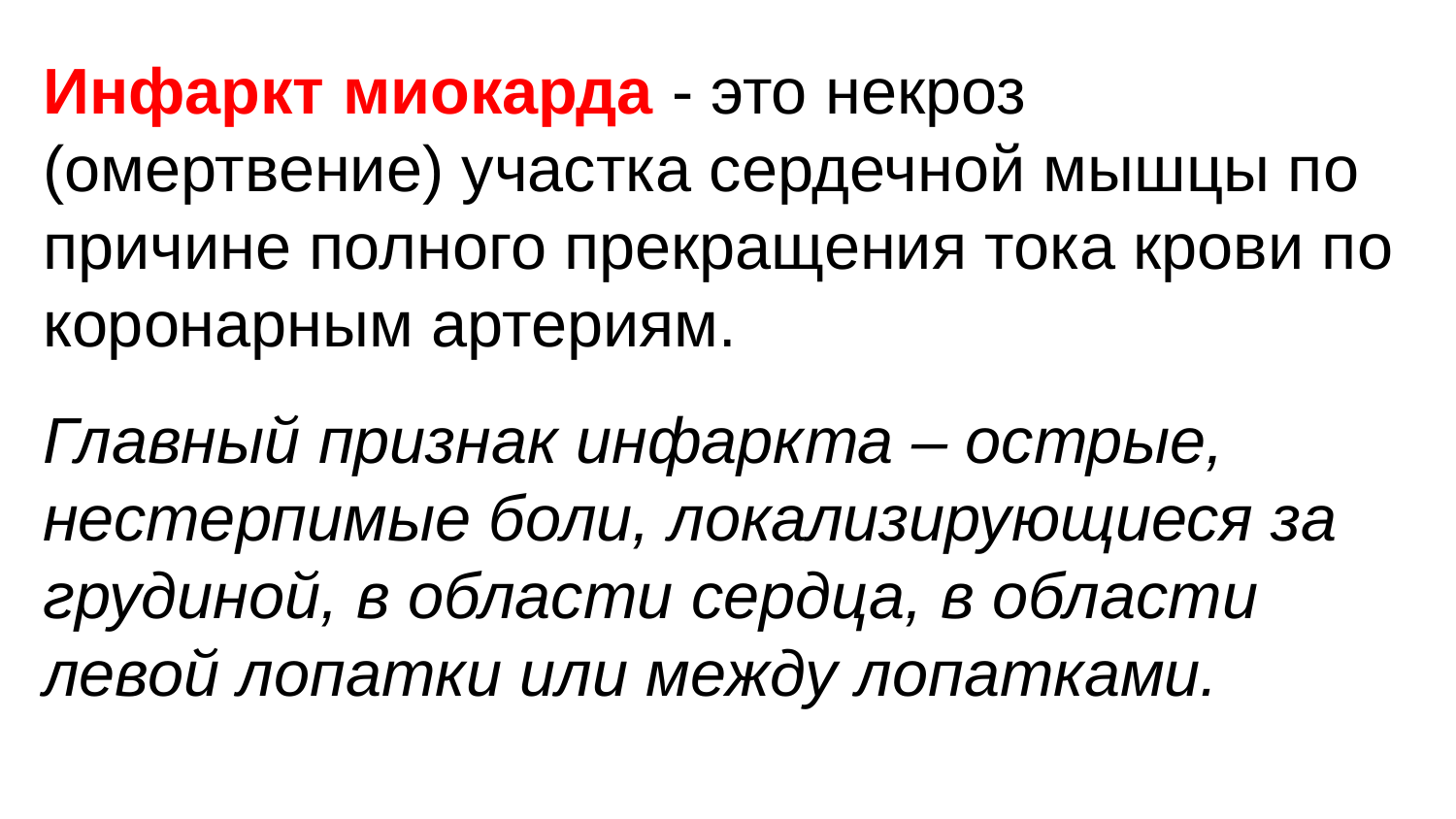

Инфаркт миокарда - это некроз (омертвение) участка сердечной мышцы по причине полного прекращения тока крови по коронарным артериям.

Главный признак инфаркта – острые, нестерпимые боли, локализирующиеся за грудиной, в области сердца, в области левой лопатки или между лопатками.